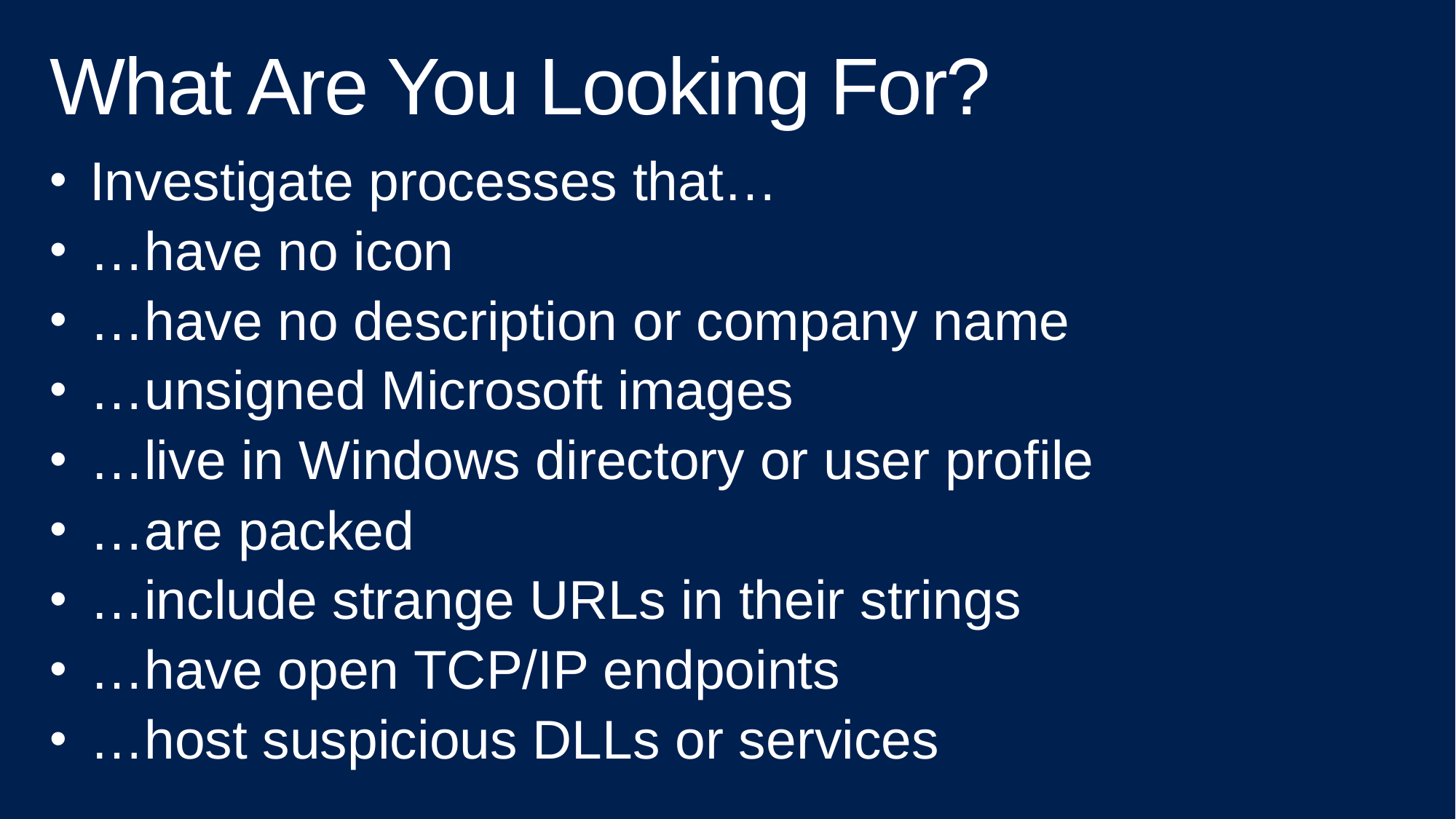

# What Are You Looking For?
Investigate processes that…
…have no icon
…have no description or company name
…unsigned Microsoft images
…live in Windows directory or user profile
…are packed
…include strange URLs in their strings
…have open TCP/IP endpoints
…host suspicious DLLs or services